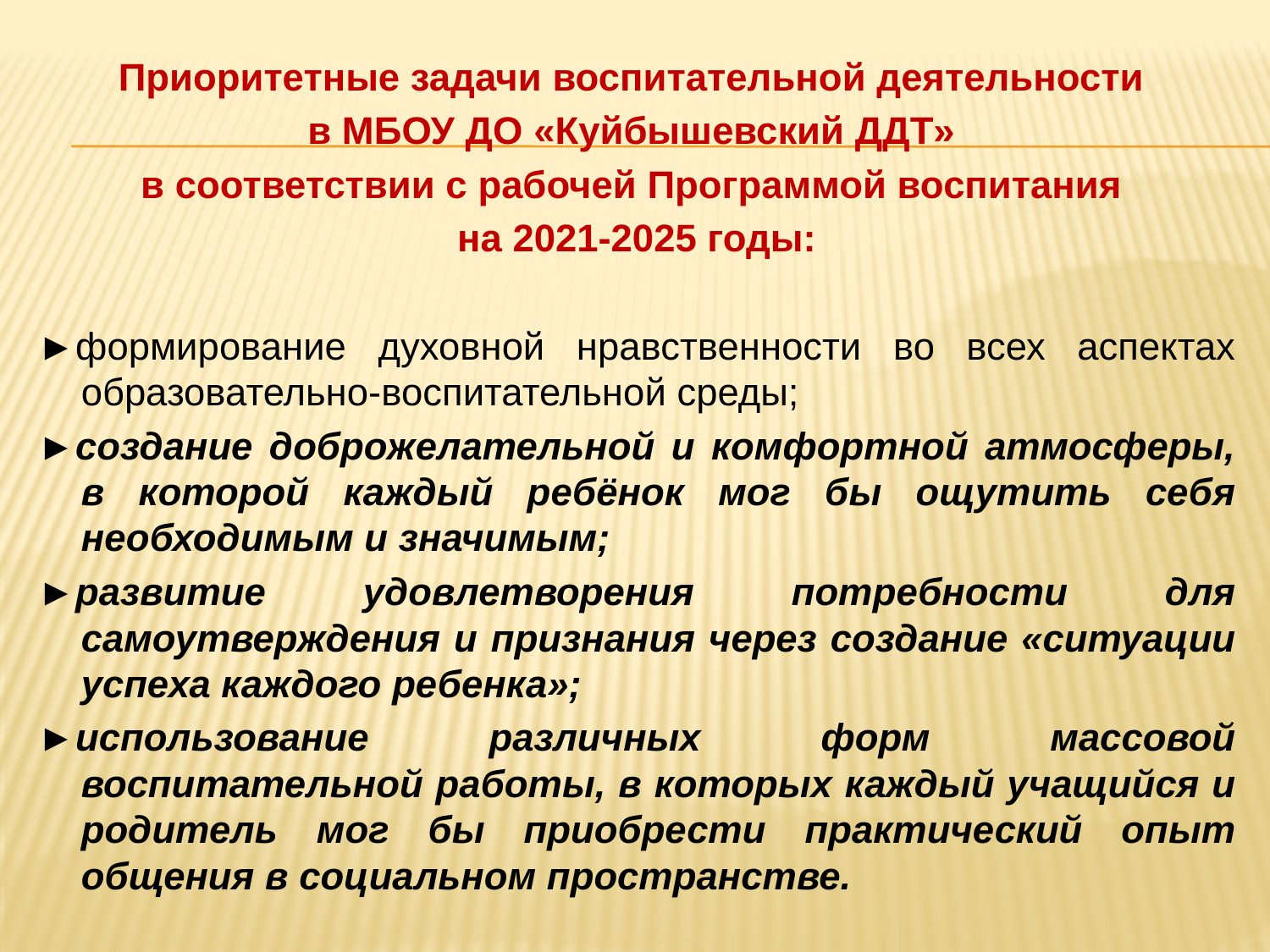

Приоритетные задачи воспитательной деятельности
в МБОУ ДО «Куйбышевский ДДТ»
в соответствии с рабочей Программой воспитания
на 2021-2025 годы:

►формирование духовной нравственности во всех аспектах образовательно-воспитательной среды;
►создание доброжелательной и комфортной атмосферы, в которой каждый ребёнок мог бы ощутить себя необходимым и значимым;
►развитие удовлетворения потребности для самоутверждения и признания через создание «ситуации успеха каждого ребенка»;
►использование различных форм массовой воспитательной работы, в которых каждый учащийся и родитель мог бы приобрести практический опыт общения в социальном пространстве.